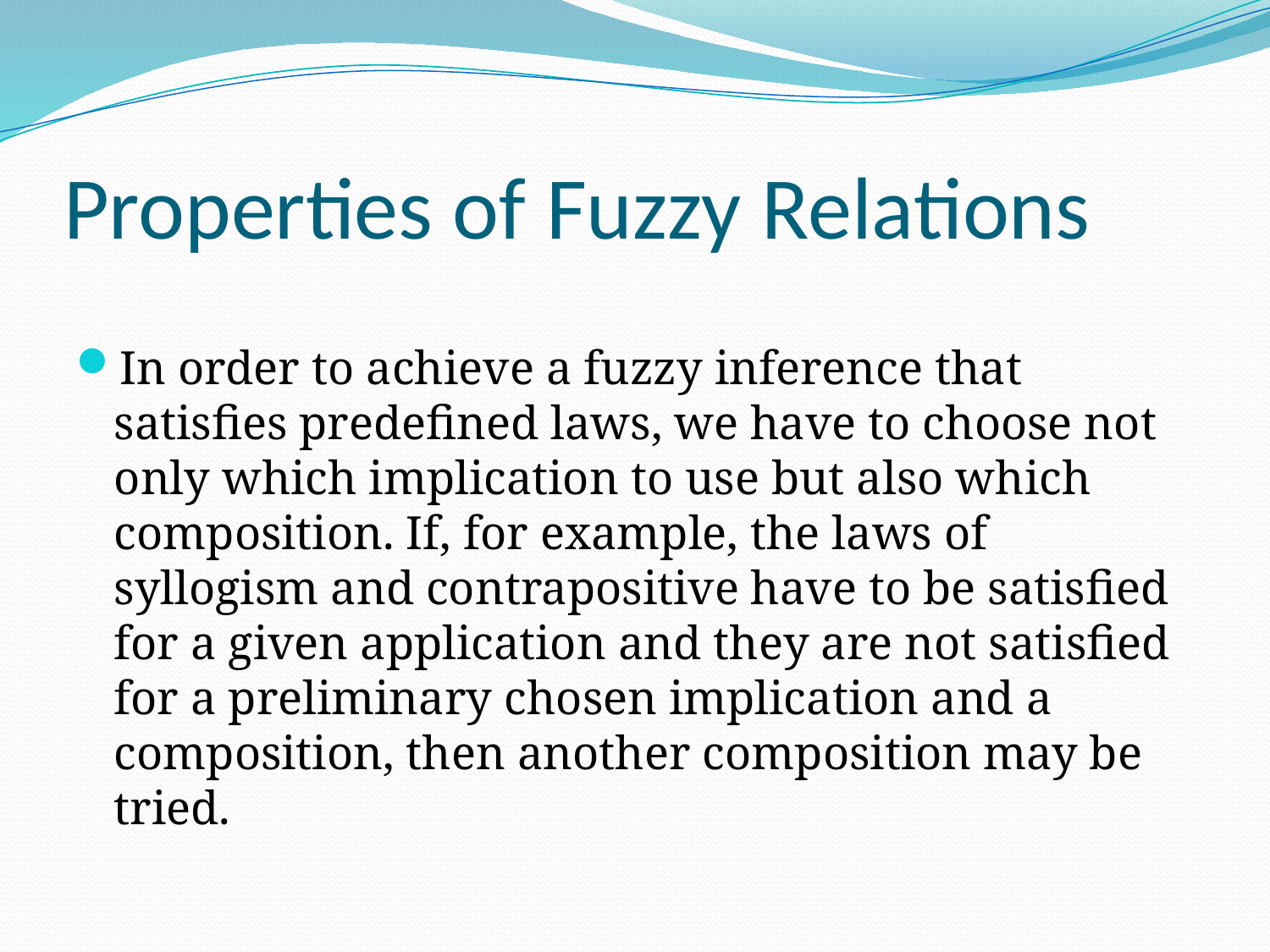

# Properties of Fuzzy Relations

In order to achieve a fuzzy inference that satisfies predefined laws, we have to choose not only which implication to use but also which composition. If, for example, the laws of syllogism and contrapositive have to be satisfied for a given application and they are not satisfied for a preliminary chosen implication and a composition, then another composition may be tried.